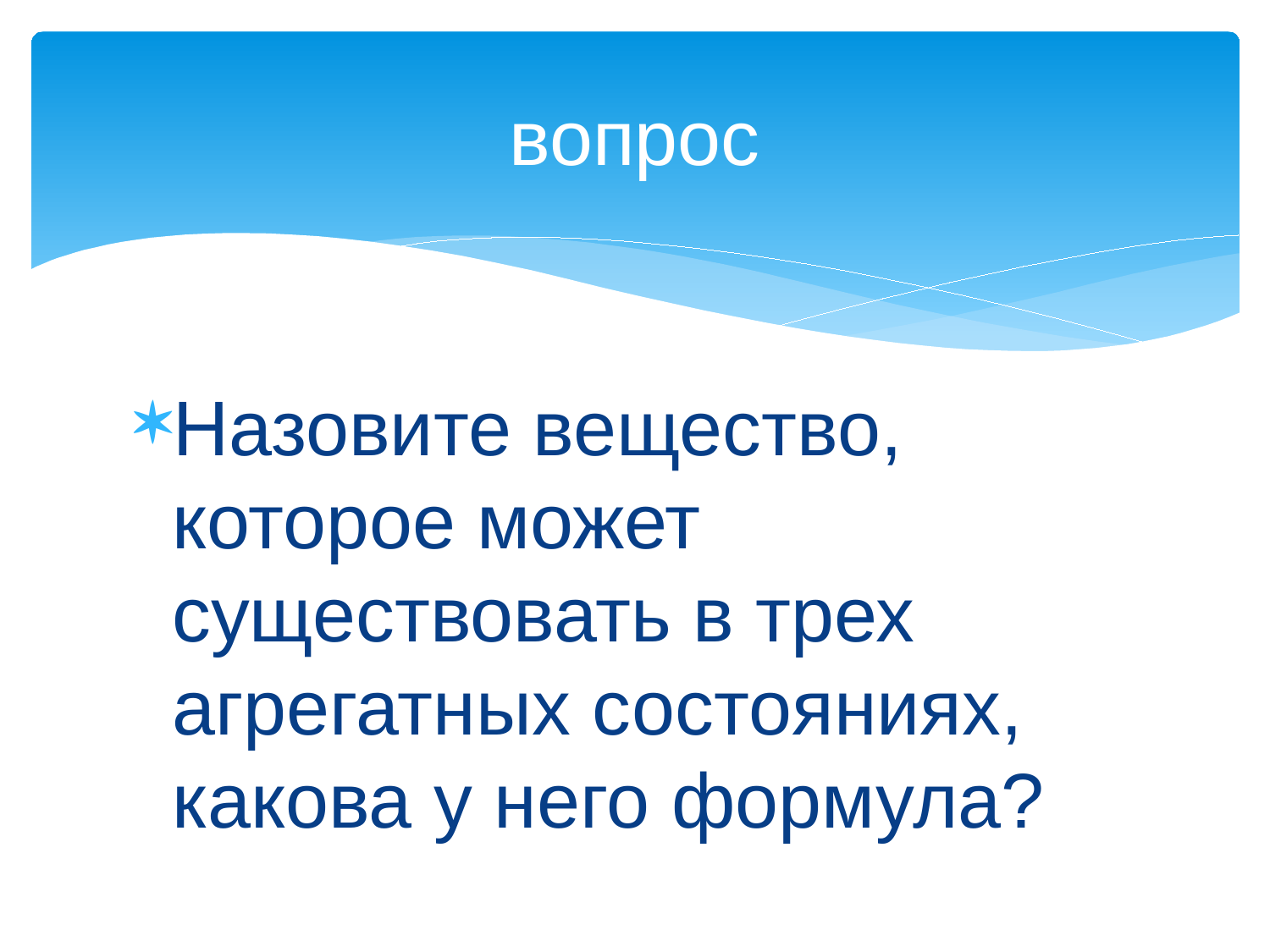

# вопрос
Назовите вещество, которое может существовать в трех агрегатных состояниях, какова у него формула?